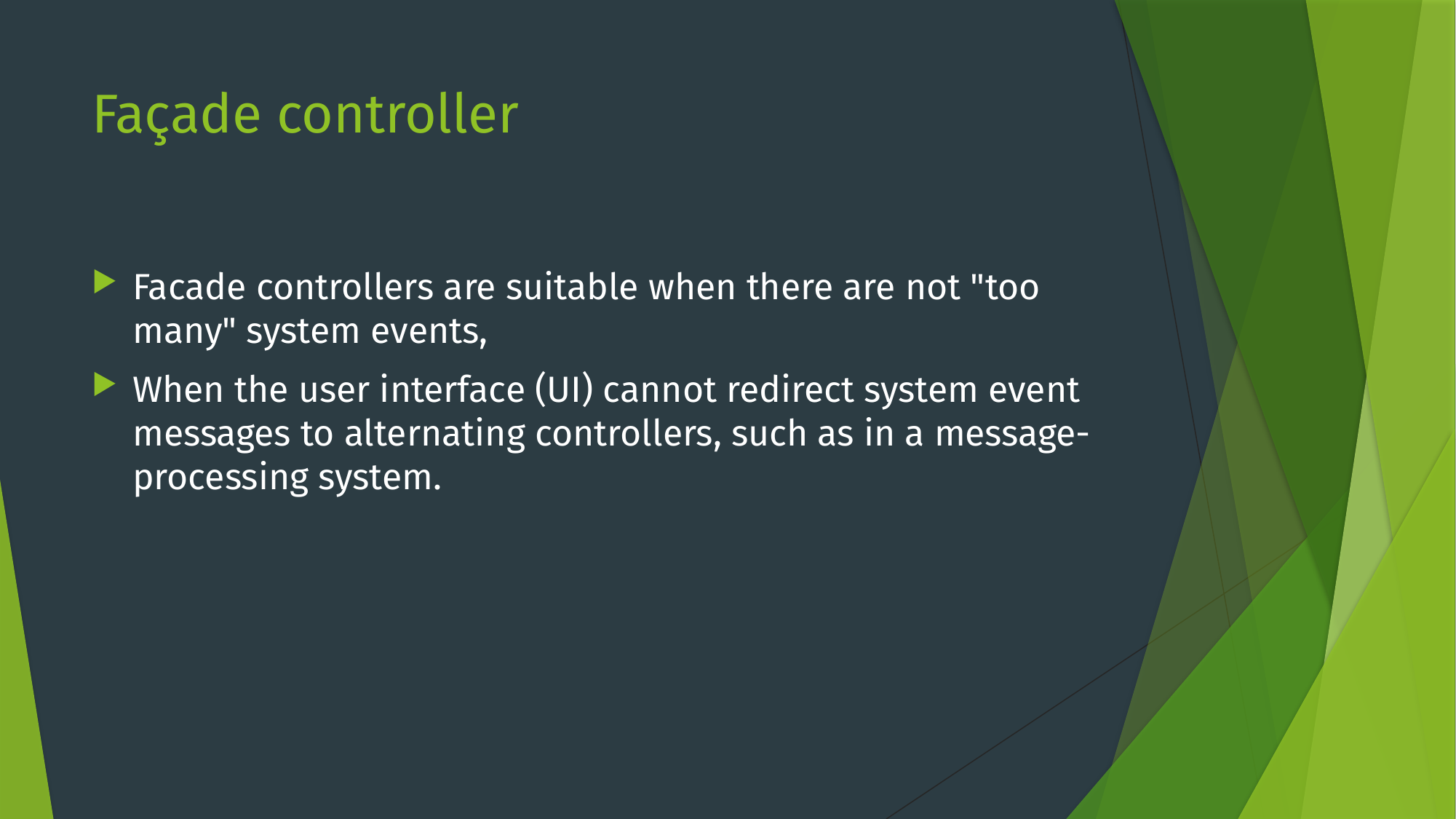

# Façade controller
Facade controllers are suitable when there are not "too many" system events,
When the user interface (UI) cannot redirect system event messages to alternating controllers, such as in a message-processing system.